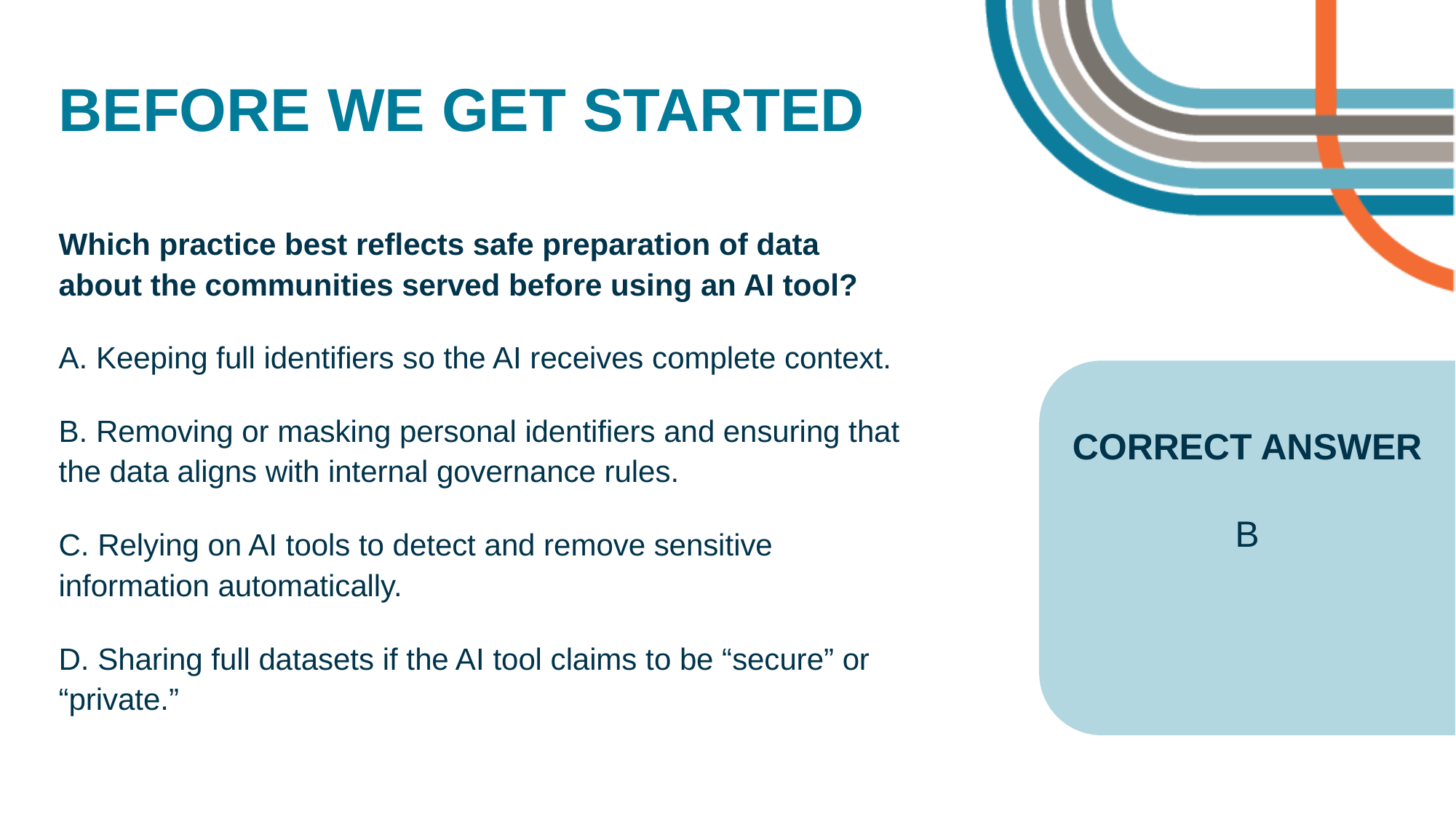

BEFORE WE GET STARTED

Which practice best reflects safe preparation of data about the communities served before using an AI tool?
A. Keeping full identifiers so the AI receives complete context.
B. Removing or masking personal identifiers and ensuring that the data aligns with internal governance rules.
C. Relying on AI tools to detect and remove sensitive information automatically.
D. Sharing full datasets if the AI tool claims to be “secure” or “private.”

CORRECT ANSWER

B